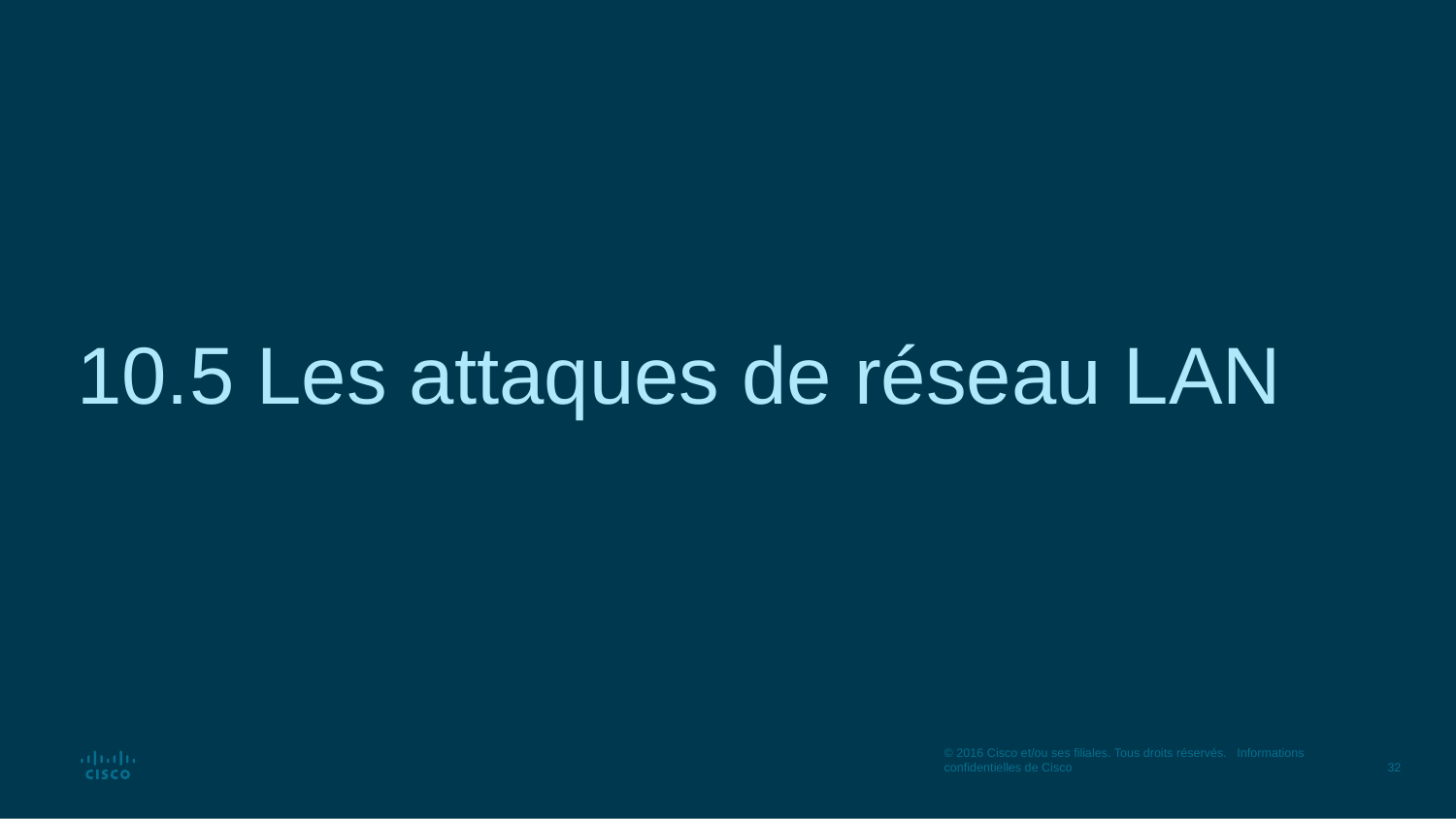

# 10.5 Les attaques de réseau LAN